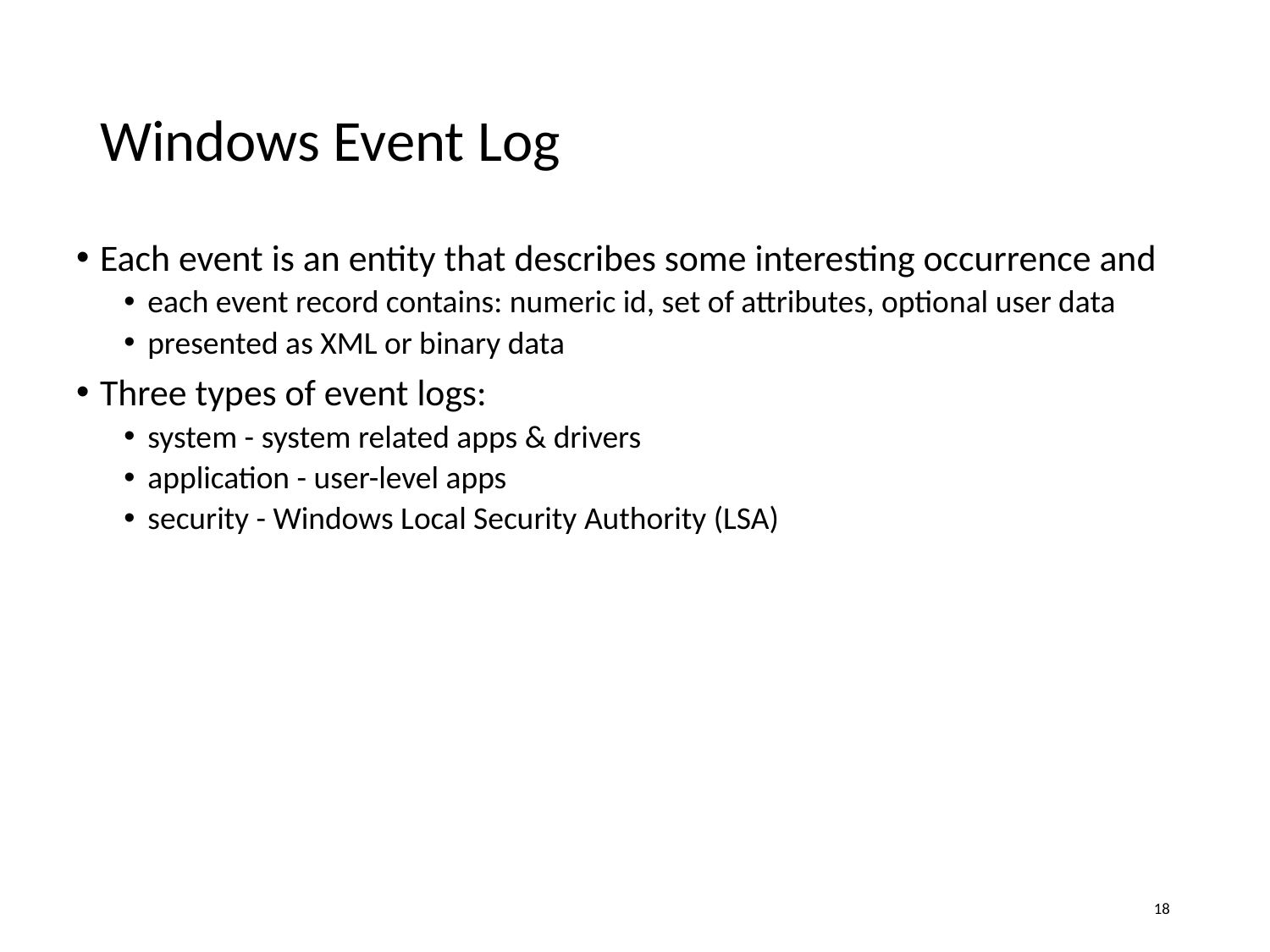

# Windows Event Log
Each event is an entity that describes some interesting occurrence and
each event record contains: numeric id, set of attributes, optional user data
presented as XML or binary data
Three types of event logs:
system - system related apps & drivers
application - user-level apps
security - Windows Local Security Authority (LSA)
18